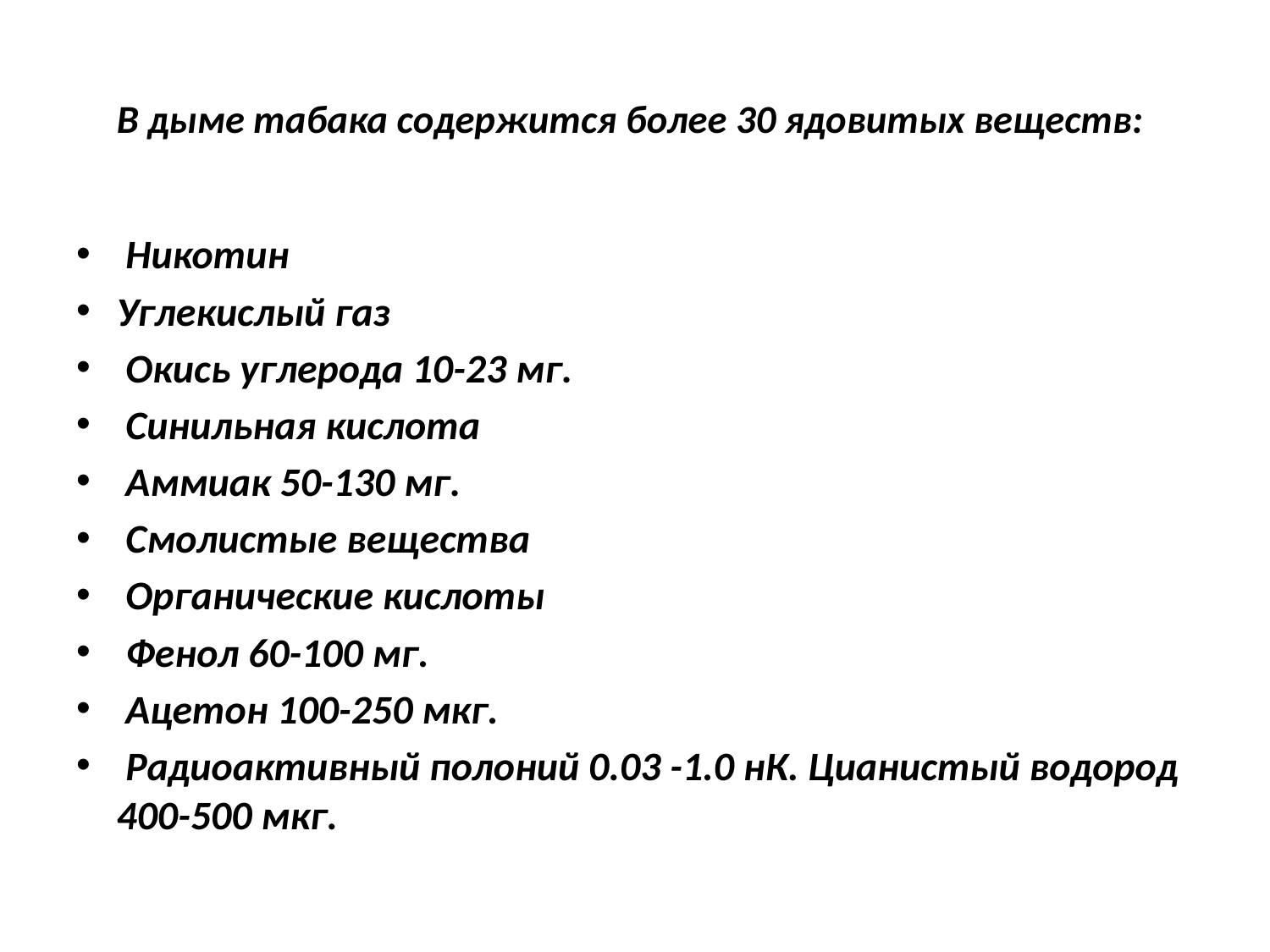

# В дыме табака содержится более 30 ядовитых веществ:
 Никотин
Углекислый газ
 Окись углерода 10-23 мг.
 Синильная кислота
 Аммиак 50-130 мг.
 Смолистые вещества
 Органические кислоты
 Фенол 60-100 мг.
 Ацетон 100-250 мкг.
 Радиоактивный полоний 0.03 -1.0 нК. Цианистый водород 400-500 мкг.